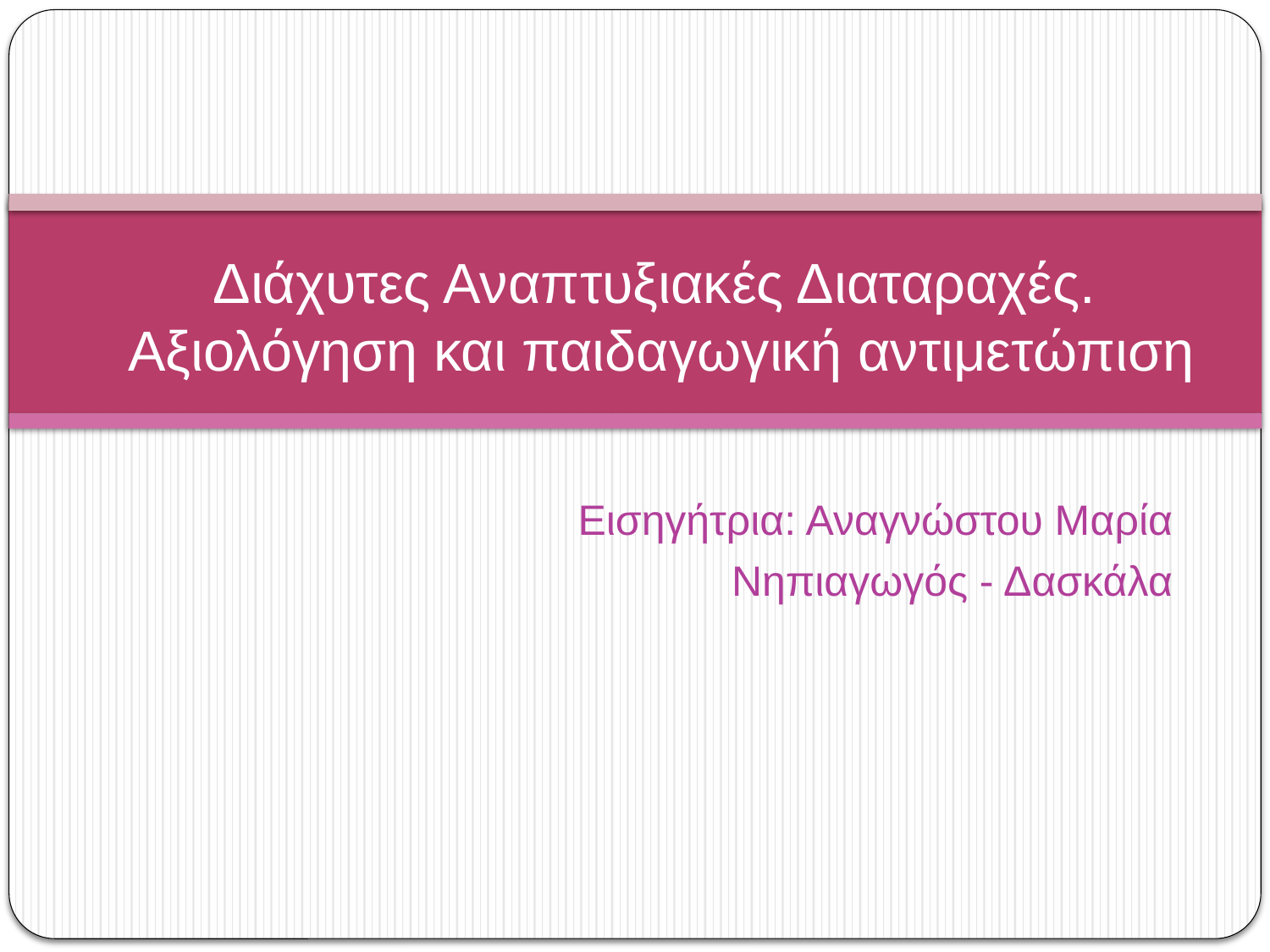

# Διάχυτες Αναπτυξιακές Διαταραχές. Αξιολόγηση και παιδαγωγική αντιμετώπιση
Εισηγήτρια: Αναγνώστου Μαρία
Νηπιαγωγός - Δασκάλα